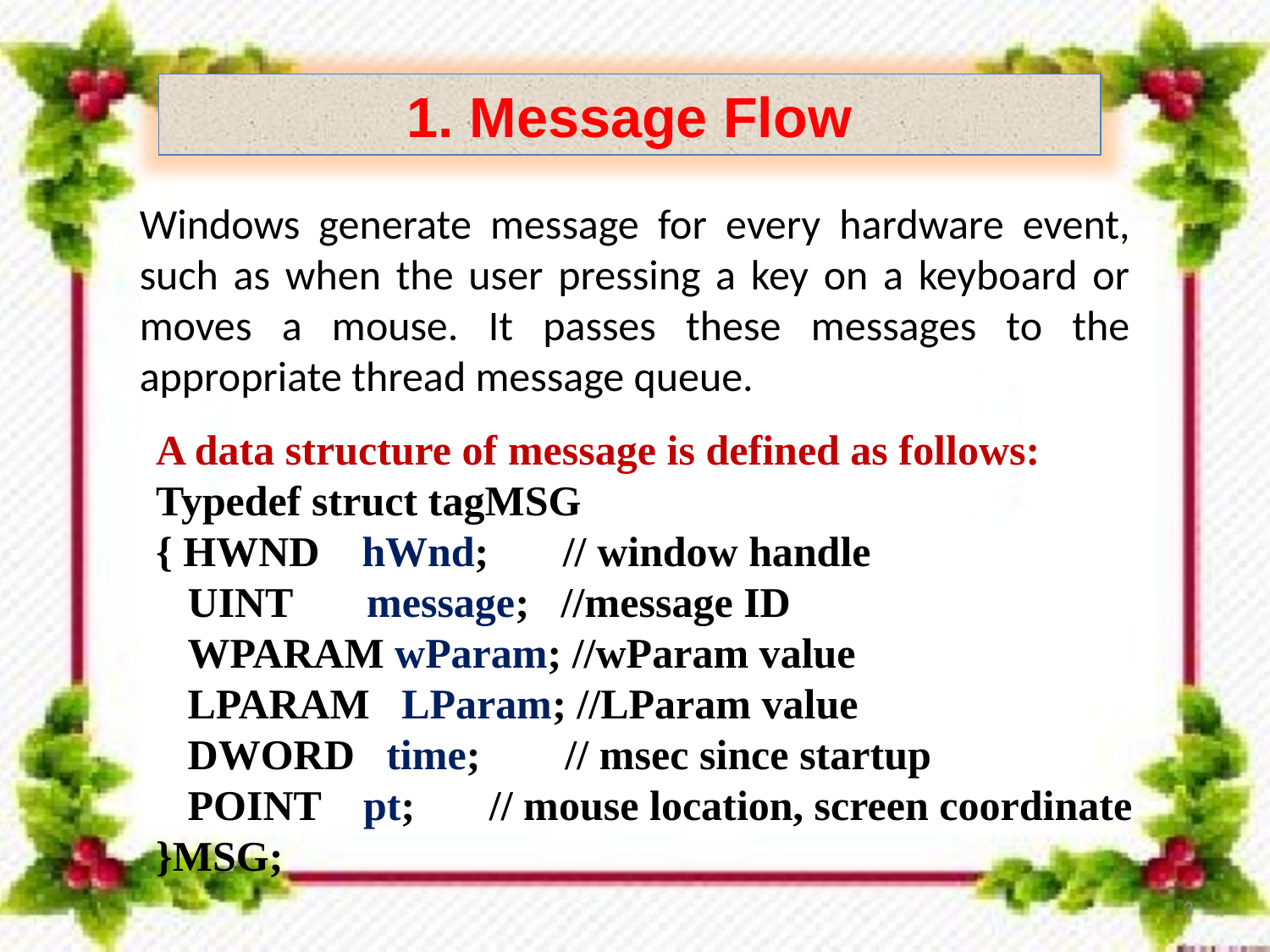

1. Message Flow
Windows generate message for every hardware event, such as when the user pressing a key on a keyboard or moves a mouse. It passes these messages to the appropriate thread message queue.
A data structure of message is defined as follows:
Typedef struct tagMSG
{ HWND    hWnd;       // window handle
   UINT       message;   //message ID
   WPARAM wParam; //wParam value
   LPARAM   LParam; //LParam value
   DWORD   time;        // msec since startup
   POINT    pt;       // mouse location, screen coordinate
}MSG;
3